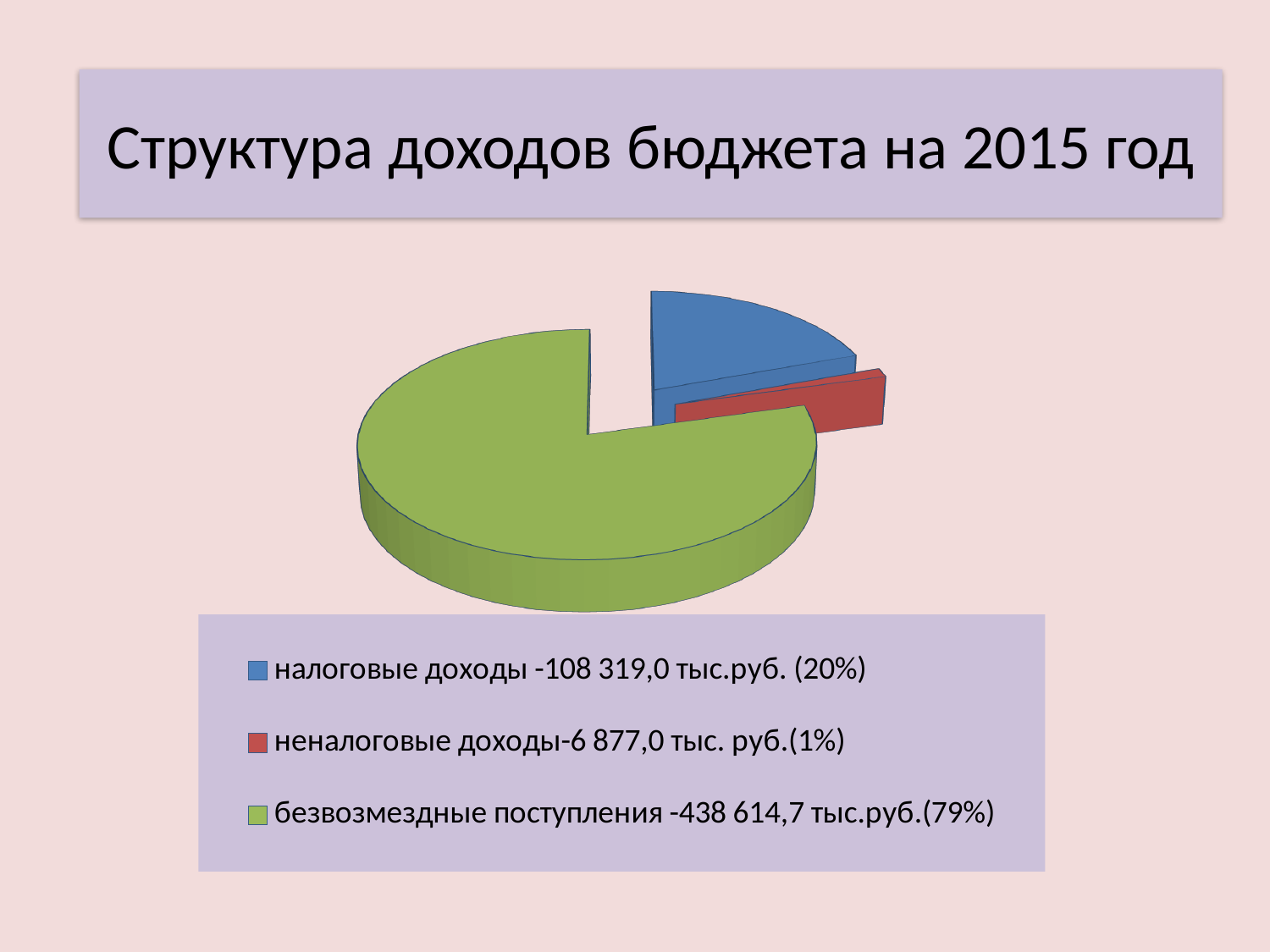

# Структура доходов бюджета на 2015 год

[unsupported chart]